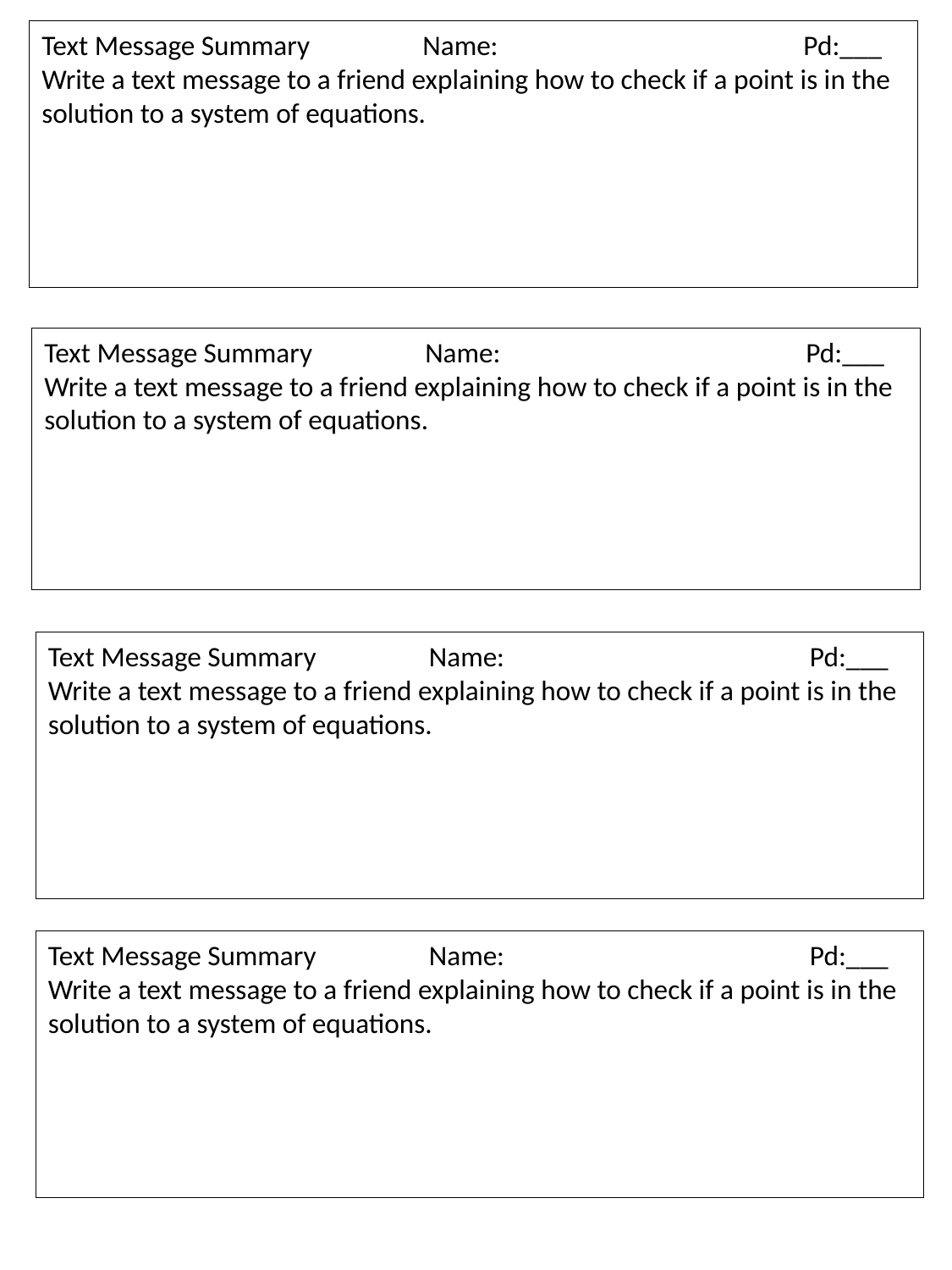

Text Message Summary	Name:			Pd:___
Write a text message to a friend explaining how to check if a point is in the solution to a system of equations.

Text Message Summary	Name:			Pd:___
Write a text message to a friend explaining how to check if a point is in the solution to a system of equations.

Text Message Summary	Name:			Pd:___
Write a text message to a friend explaining how to check if a point is in the solution to a system of equations.

Text Message Summary	Name:			Pd:___
Write a text message to a friend explaining how to check if a point is in the solution to a system of equations.